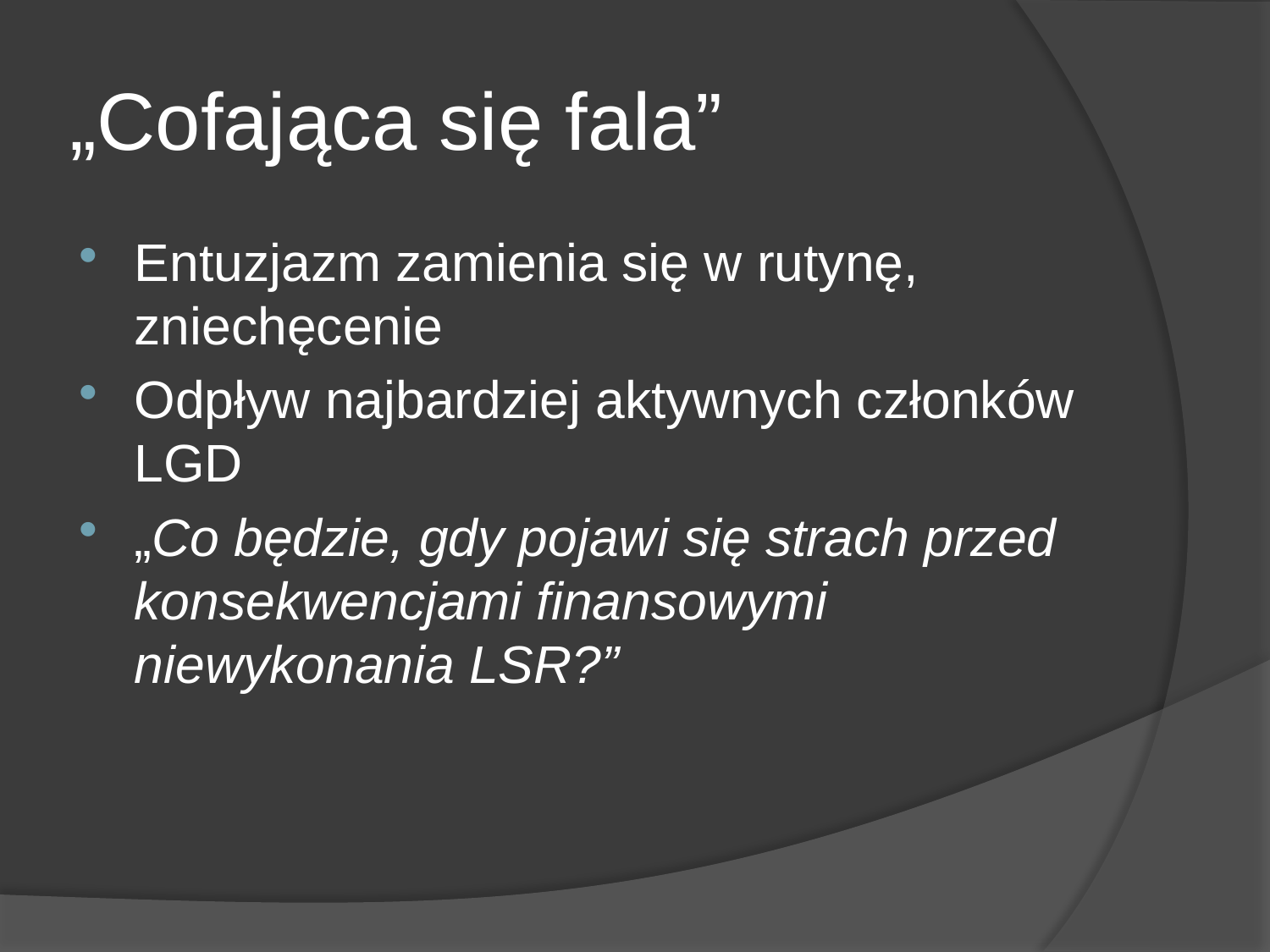

# „Cofająca się fala”
Entuzjazm zamienia się w rutynę, zniechęcenie
Odpływ najbardziej aktywnych członków LGD
„Co będzie, gdy pojawi się strach przed konsekwencjami finansowymi niewykonania LSR?”